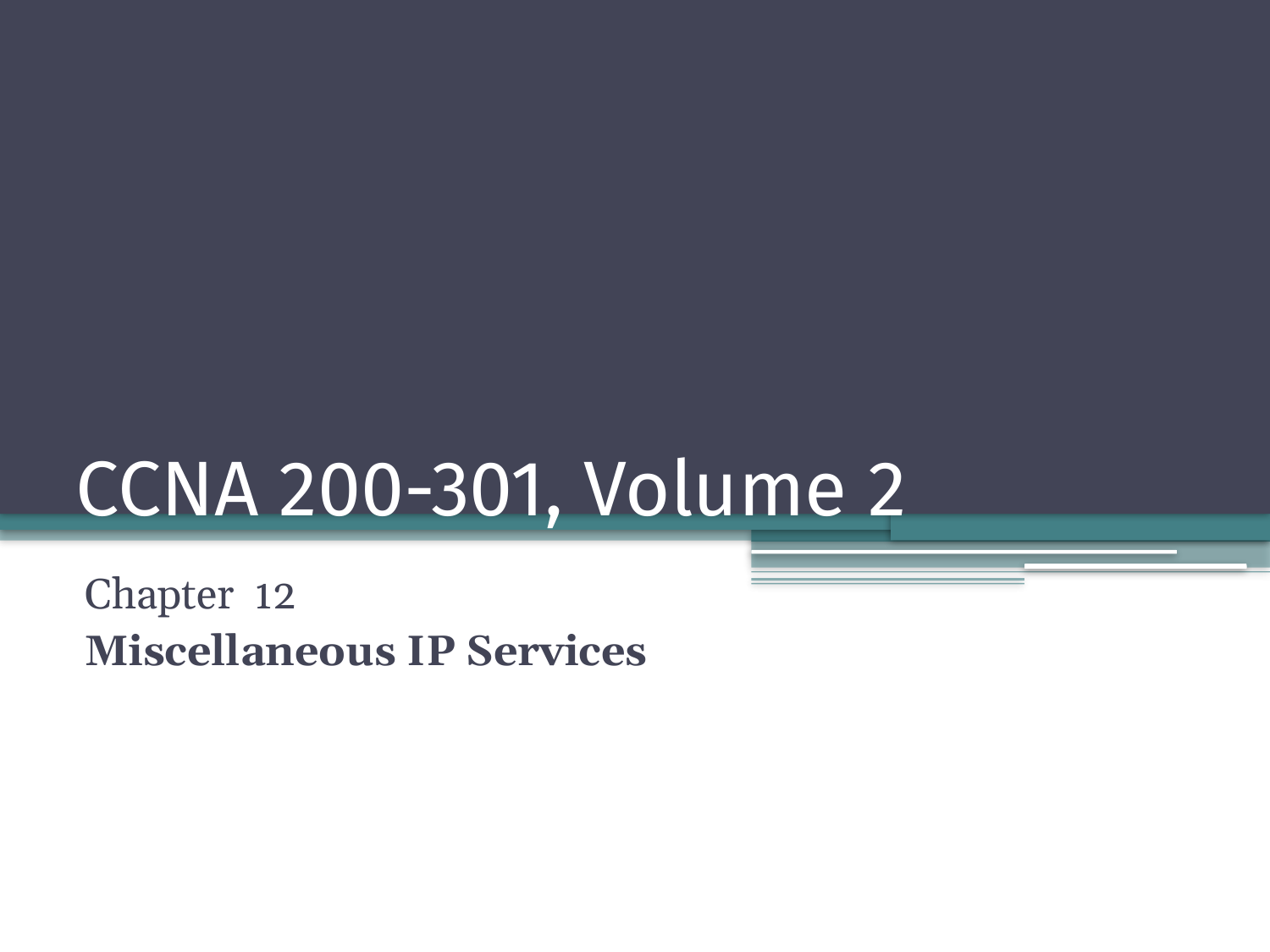

# CCNA 200-301, Volume 2
Chapter  12
Miscellaneous IP Services